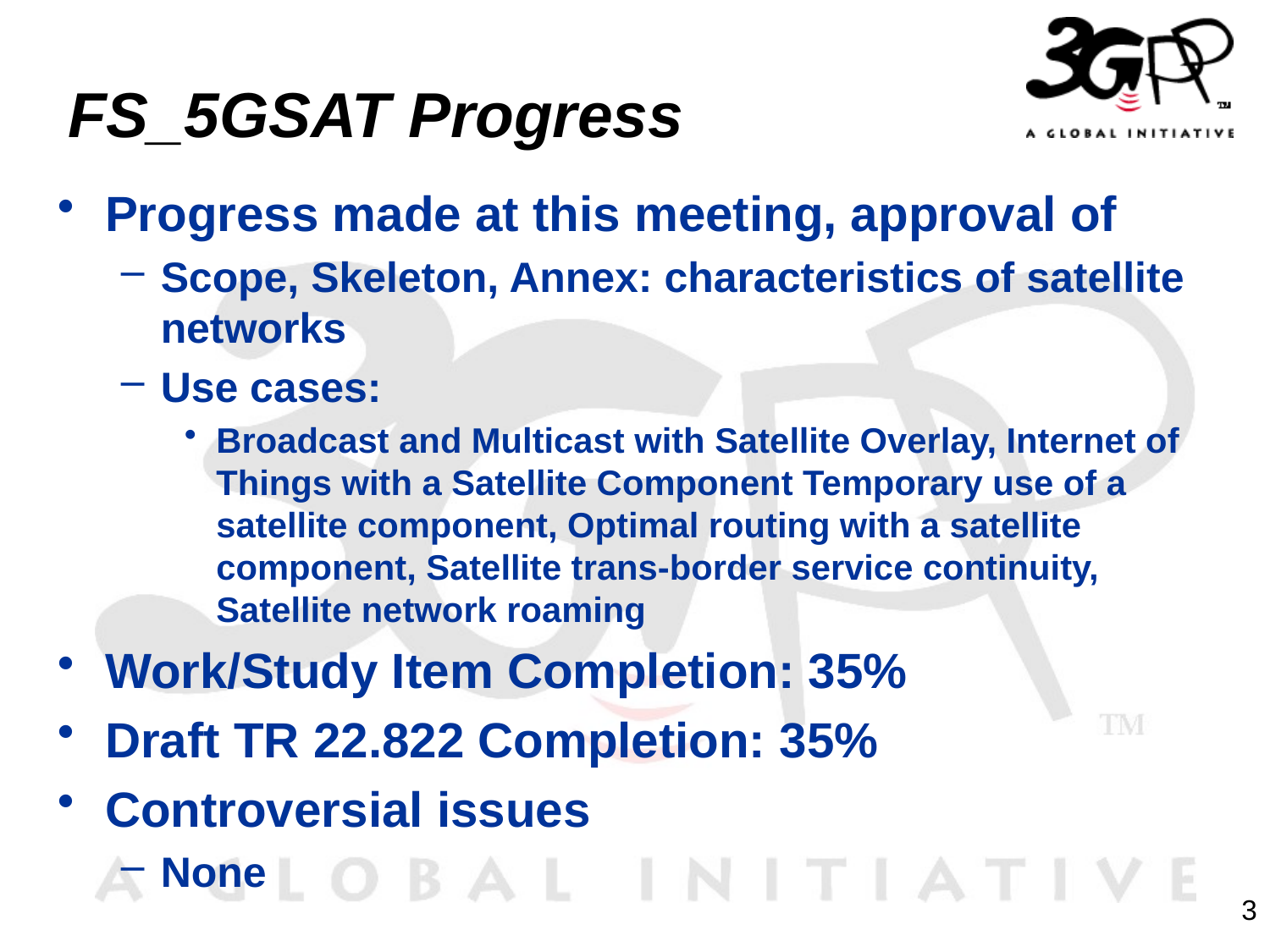

# FS_5GSAT Progress
Progress made at this meeting, approval of
Scope, Skeleton, Annex: characteristics of satellite networks
Use cases:
Broadcast and Multicast with Satellite Overlay, Internet of Things with a Satellite Component Temporary use of a satellite component, Optimal routing with a satellite component, Satellite trans-border service continuity, Satellite network roaming
Work/Study Item Completion: 35%
Draft TR 22.822 Completion: 35%
Controversial issues
None
3